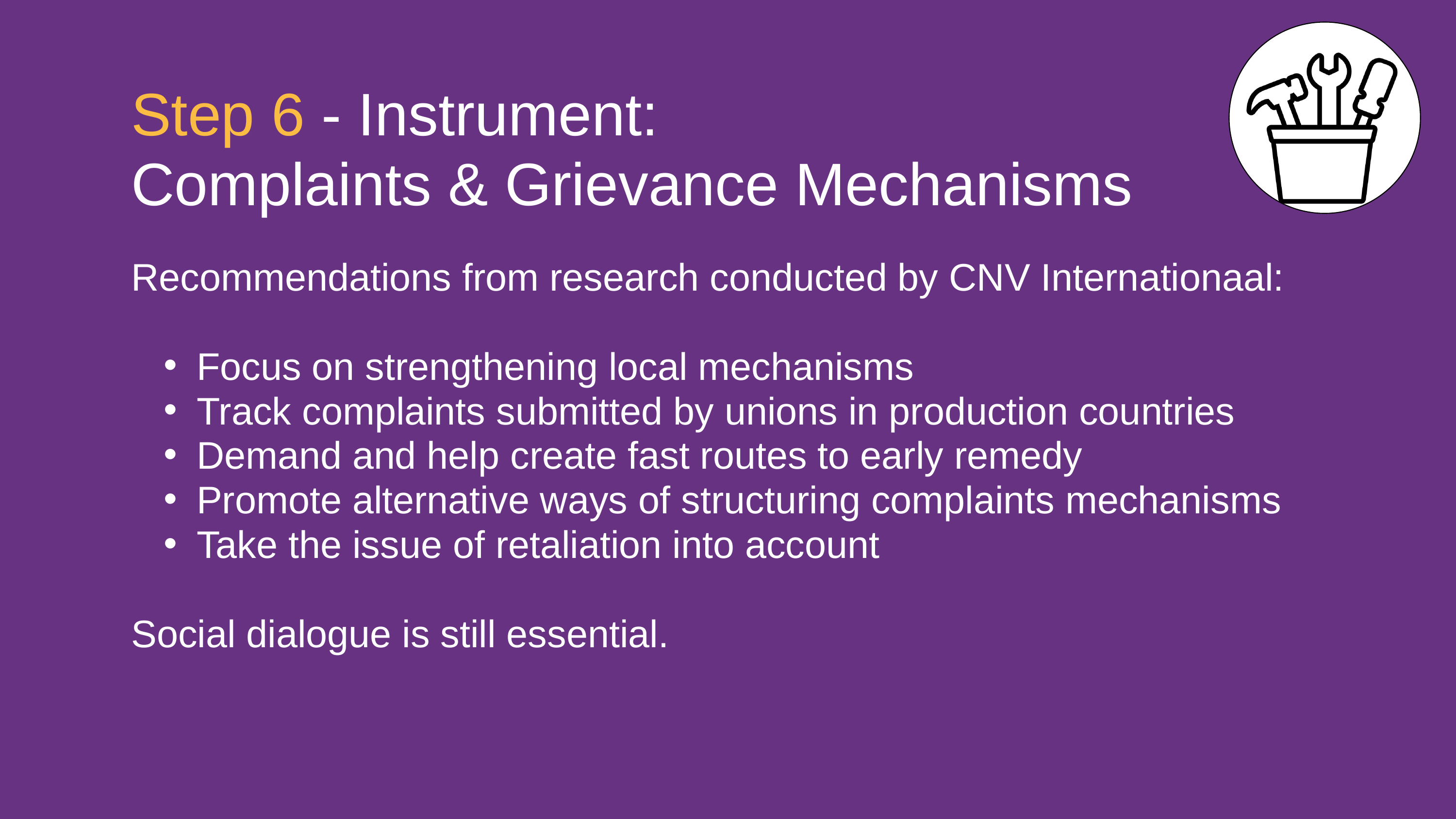

Step 6 - Instrument:
Complaints & Grievance Mechanisms
Recommendations from research conducted by CNV Internationaal:

Focus on strengthening local mechanisms
Track complaints submitted by unions in production countries
Demand and help create fast routes to early remedy
Promote alternative ways of structuring complaints mechanisms
Take the issue of retaliation into account

Social dialogue is still essential.